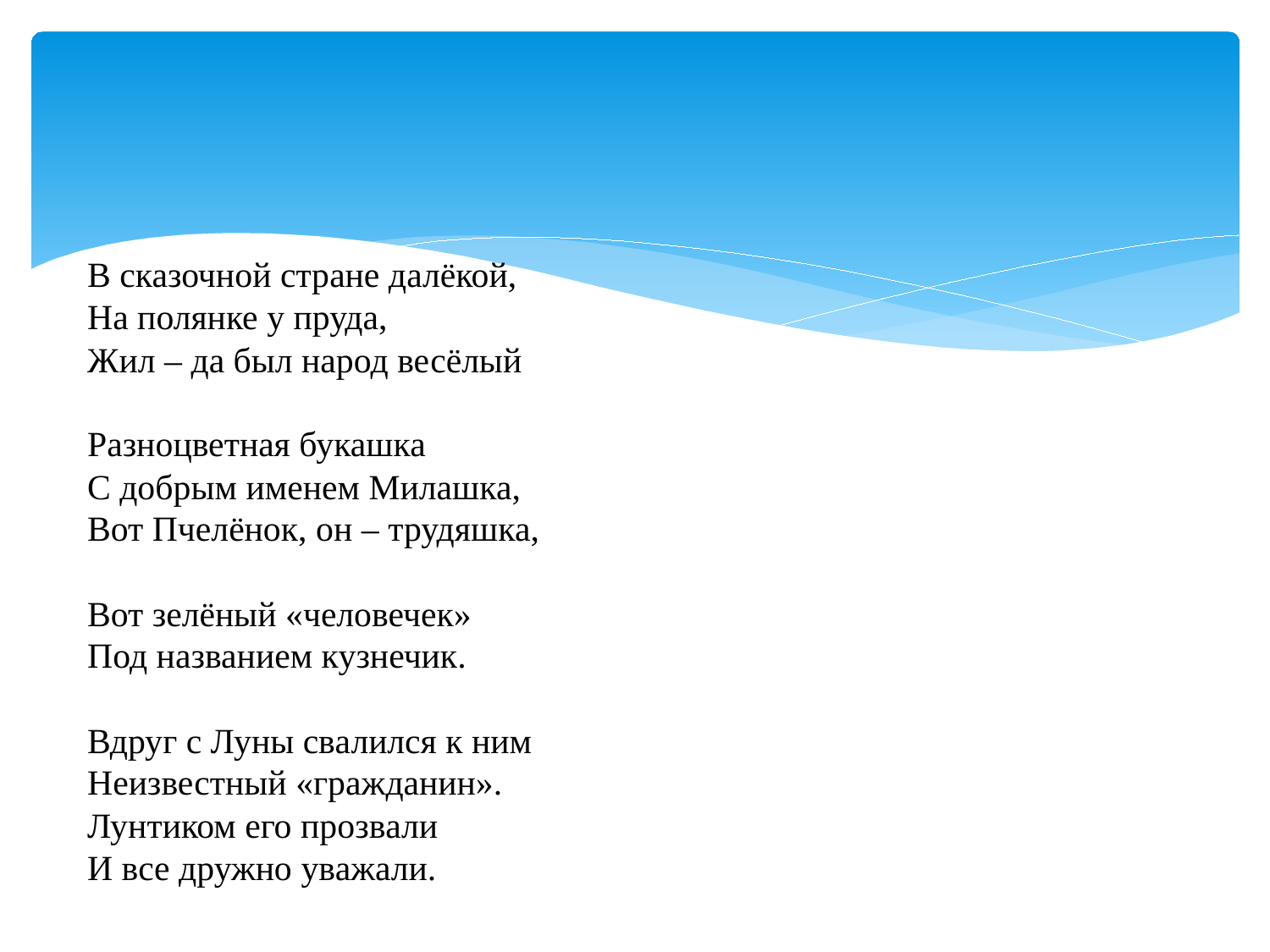

В сказочной стране далёкой, 
На полянке у пруда, 
Жил – да был народ весёлый
Разноцветная букашка 
С добрым именем Милашка, 
Вот Пчелёнок, он – трудяшка,
Вот зелёный «человечек» 
Под названием кузнечик.
Вдруг с Луны свалился к ним 
Неизвестный «гражданин». 
Лунтиком его прозвали 
И все дружно уважали.